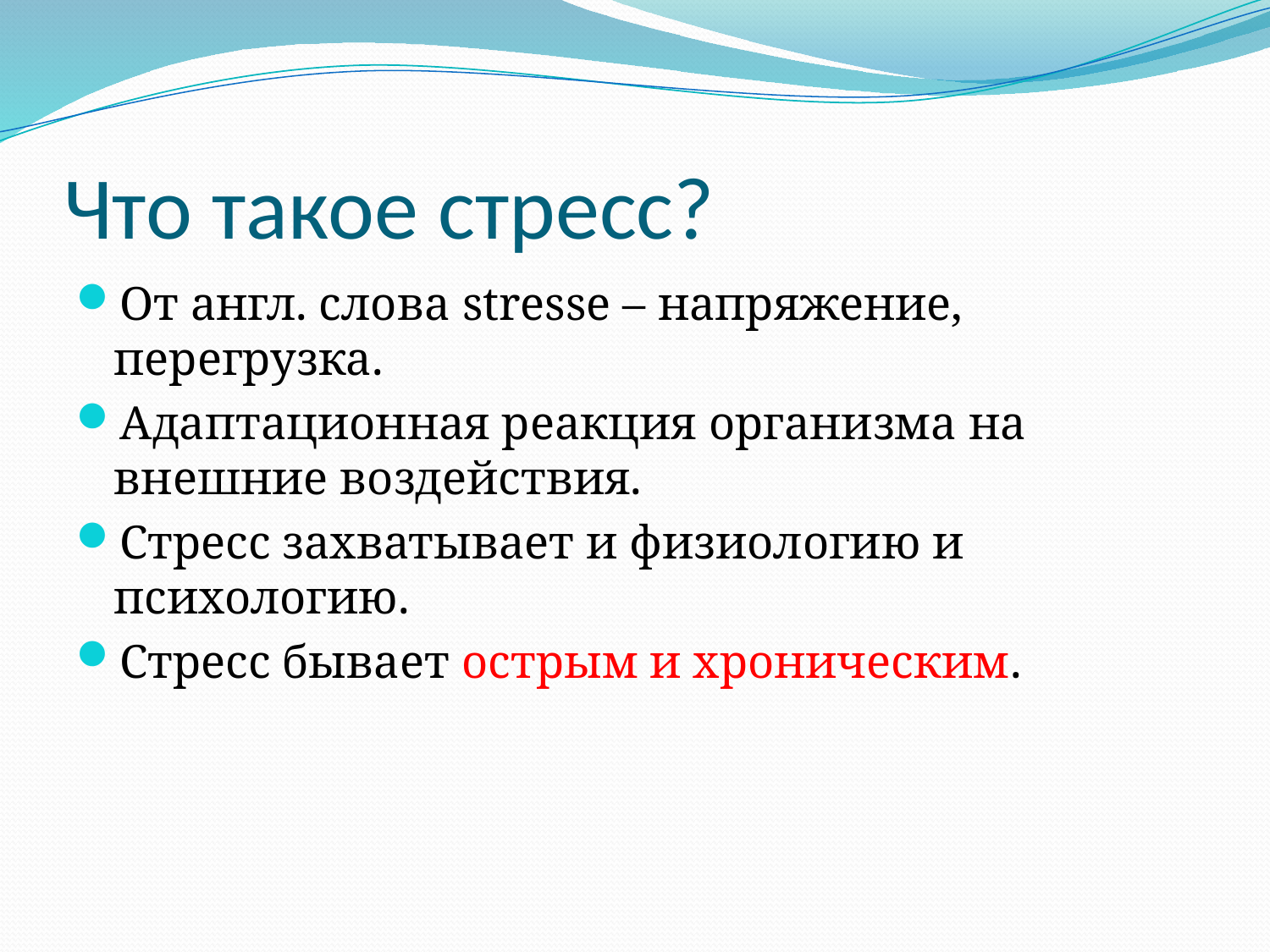

# Что такое стресс?
От англ. слова stresse – напряжение, перегрузка.
Адаптационная реакция организма на внешние воздействия.
Стресс захватывает и физиологию и психологию.
Стресс бывает острым и хроническим.